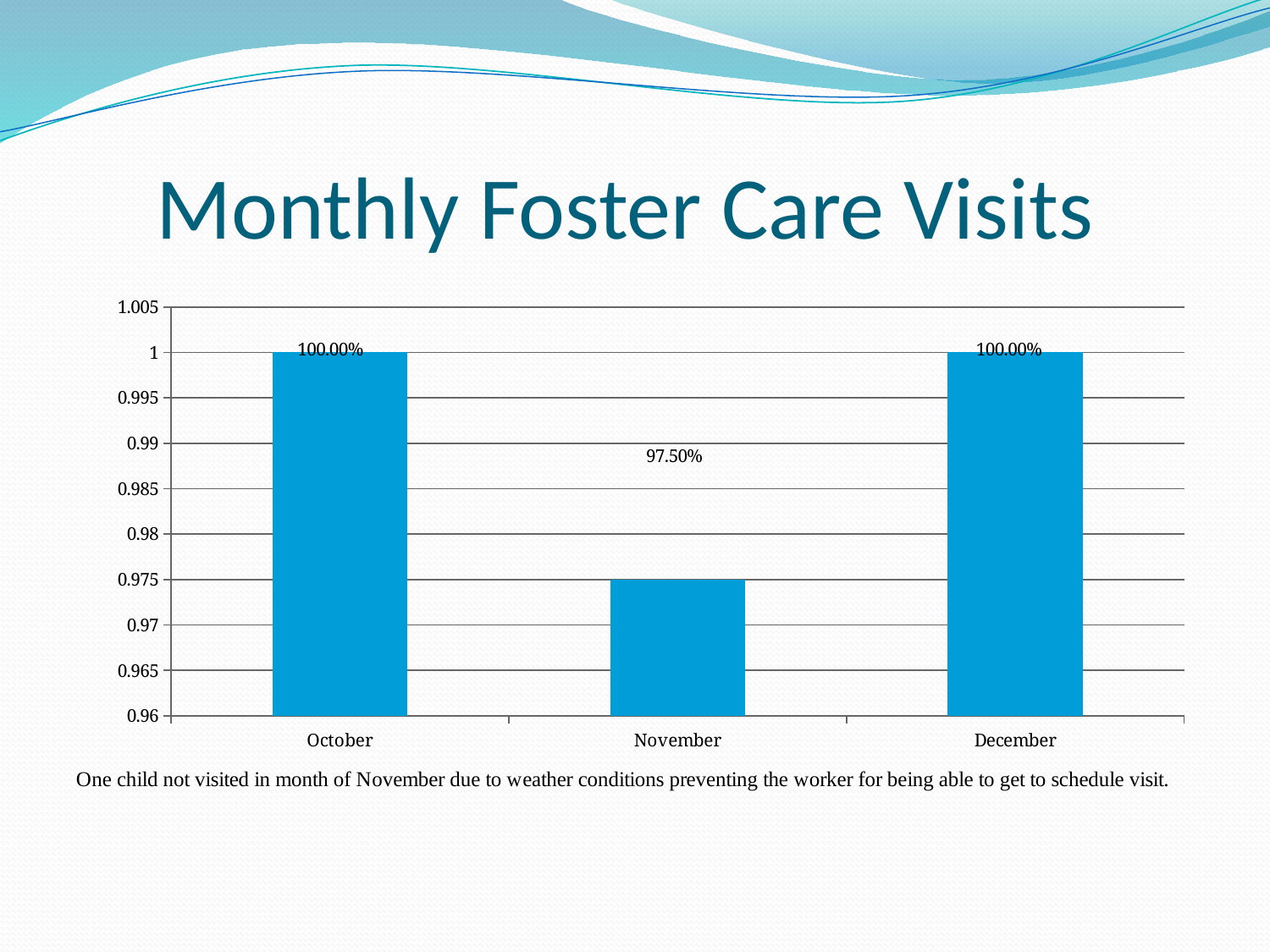

# Monthly Foster Care Visits

### Chart

| Category |
|---|

### Chart

| Category |  |  |
|---|---|---|
| October | None | 1.0 |
| November | None | 0.9750000000000005 |
| December | None | 1.0 |